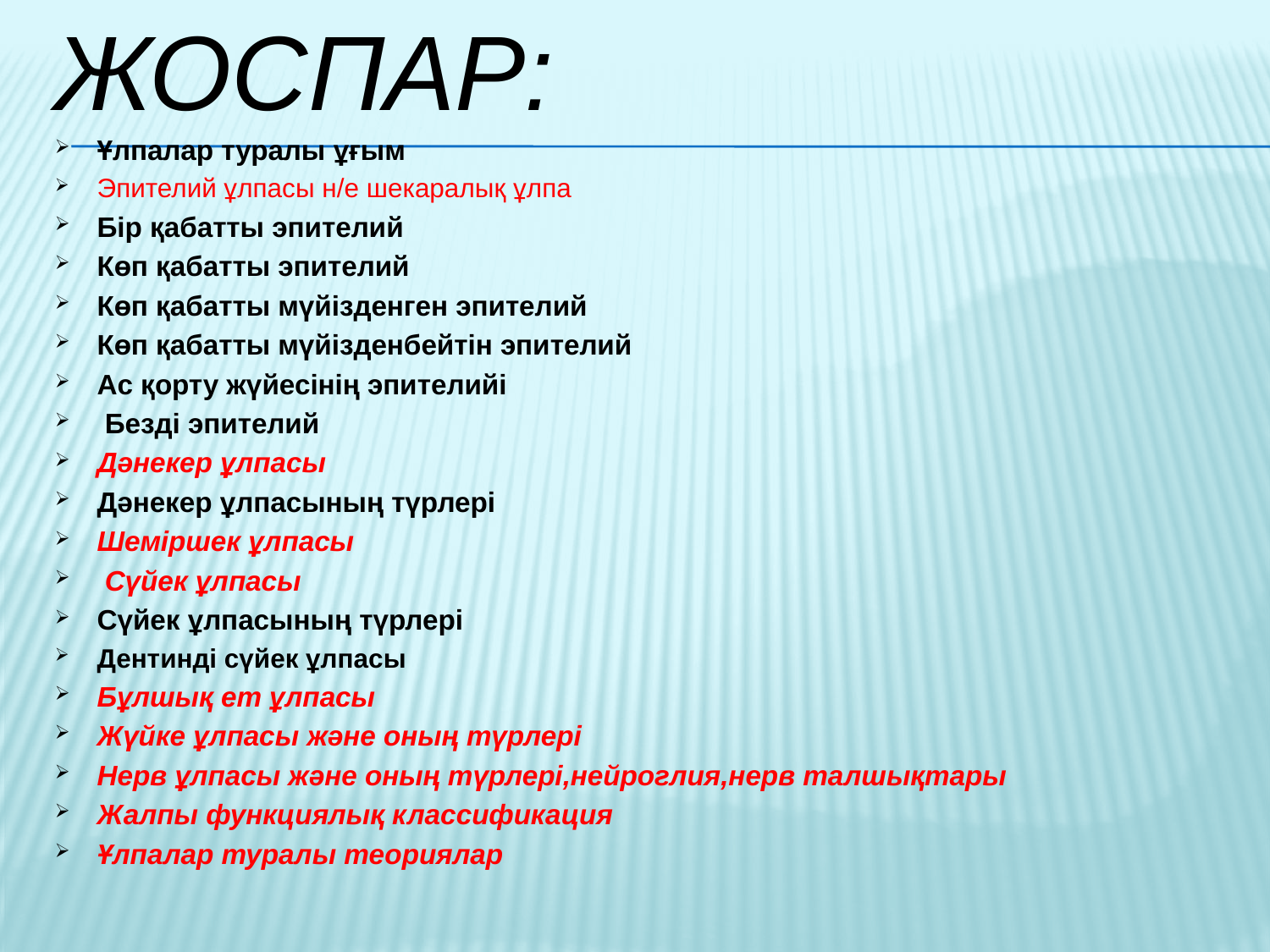

# Жоспар:
Ұлпалар туралы ұғым
Эпителий ұлпасы н/е шекаралық ұлпа
Бір қабатты эпителий
Көп қабатты эпителий
Көп қабатты мүйізденген эпителий
Көп қабатты мүйізденбейтін эпителий
Ac қорту жүйесінің эпителийі
 Безді эпителий
Дәнекер ұлпасы
Дәнекер ұлпасының түрлері
Шеміршек ұлпасы
 Сүйек ұлпасы
Сүйек ұлпасының түрлері
Дентинді сүйек ұлпасы
Бұлшық ет ұлпасы
Жүйке ұлпасы және оның түрлері
Нерв ұлпасы және оның түрлері,нейроглия,нерв талшықтары
Жалпы функциялық классификация
Ұлпалар туралы теориялар